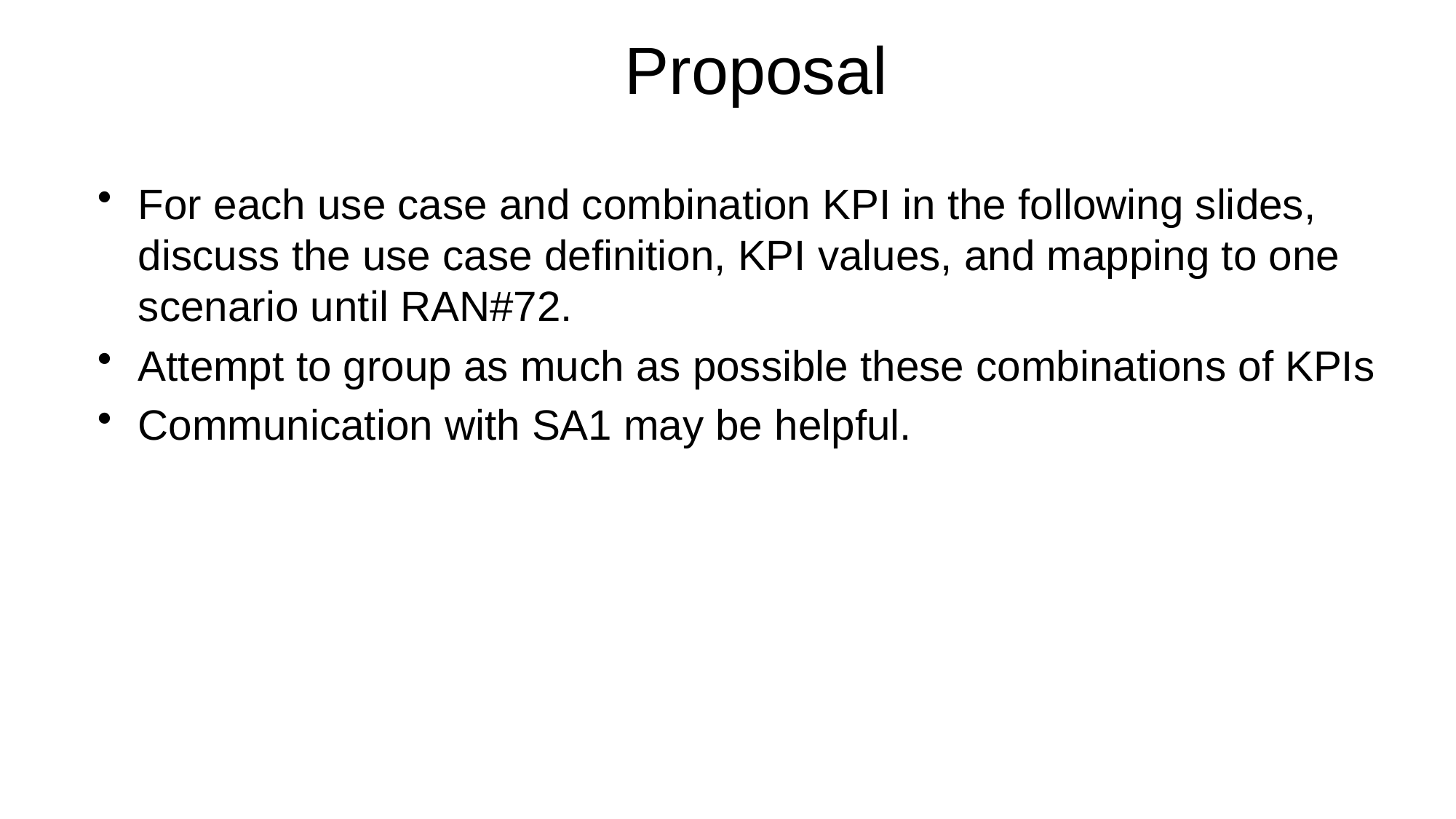

# Proposal
For each use case and combination KPI in the following slides, discuss the use case definition, KPI values, and mapping to one scenario until RAN#72.
Attempt to group as much as possible these combinations of KPIs
Communication with SA1 may be helpful.